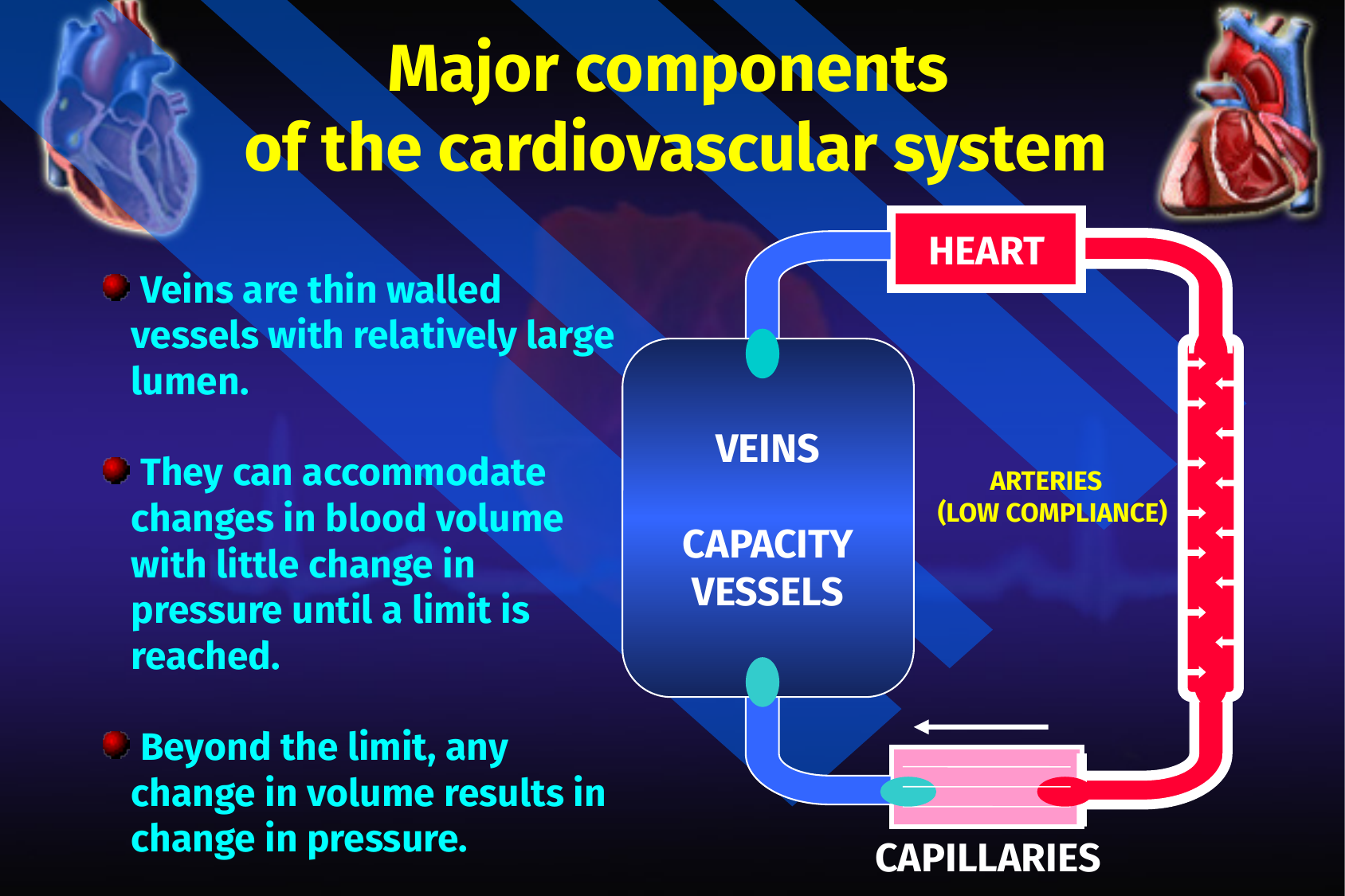

Major components
of the cardiovascular system

HEART

 Veins are thin walled vessels with relatively large lumen.

 They can accommodate changes in blood volume with little change in pressure until a limit is reached.

 Beyond the limit, any change in volume results in change in pressure.

VEINS

CAPACITY
VESSELS

ARTERIES
 (LOW COMPLIANCE)

CAPILLARIES